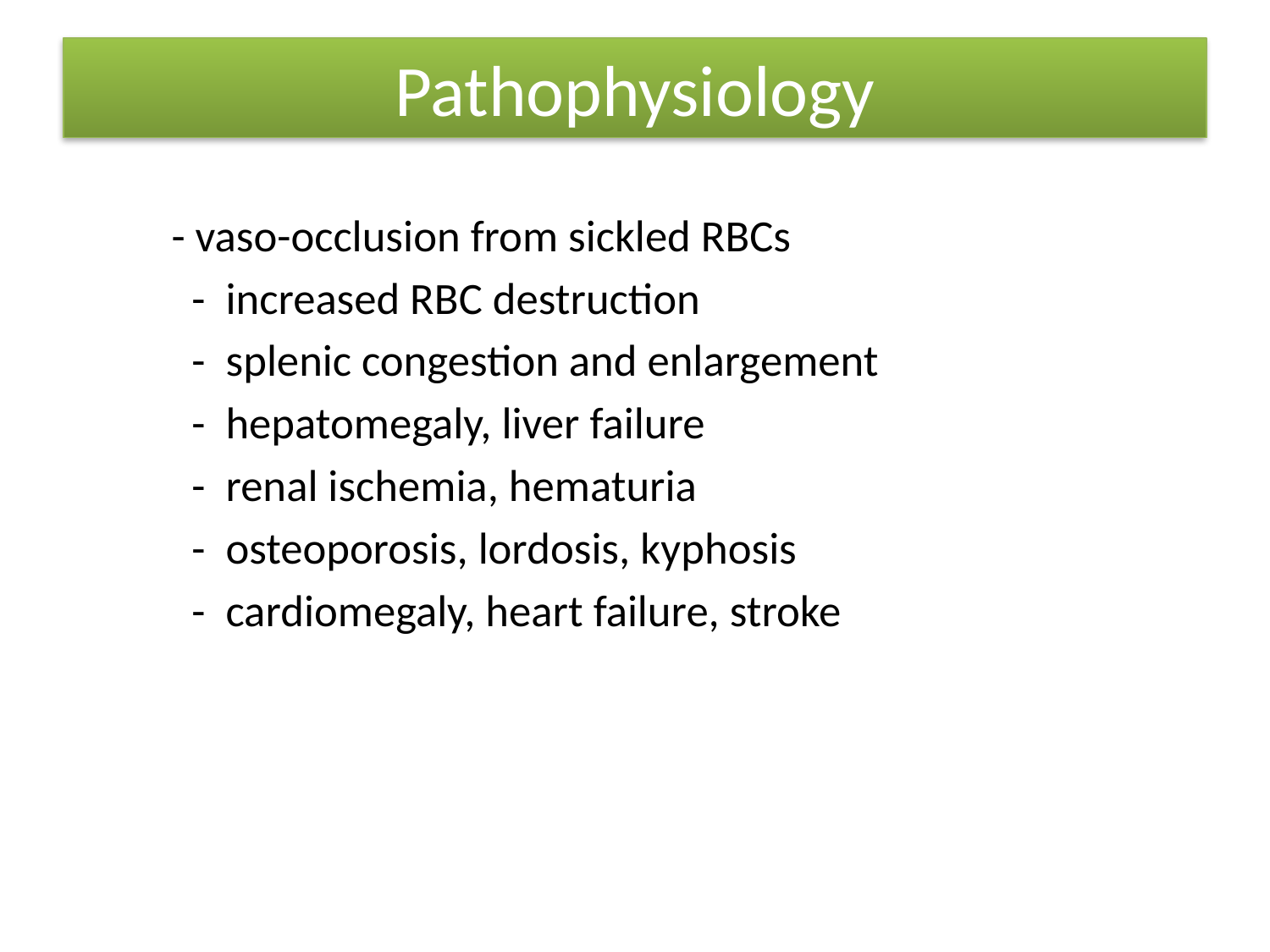

# Pathophysiology
- vaso-occlusion from sickled RBCs
  -  increased RBC destruction
  -  splenic congestion and enlargement
  -  hepatomegaly, liver failure
  -  renal ischemia, hematuria
  -  osteoporosis, lordosis, kyphosis
  -  cardiomegaly, heart failure, stroke